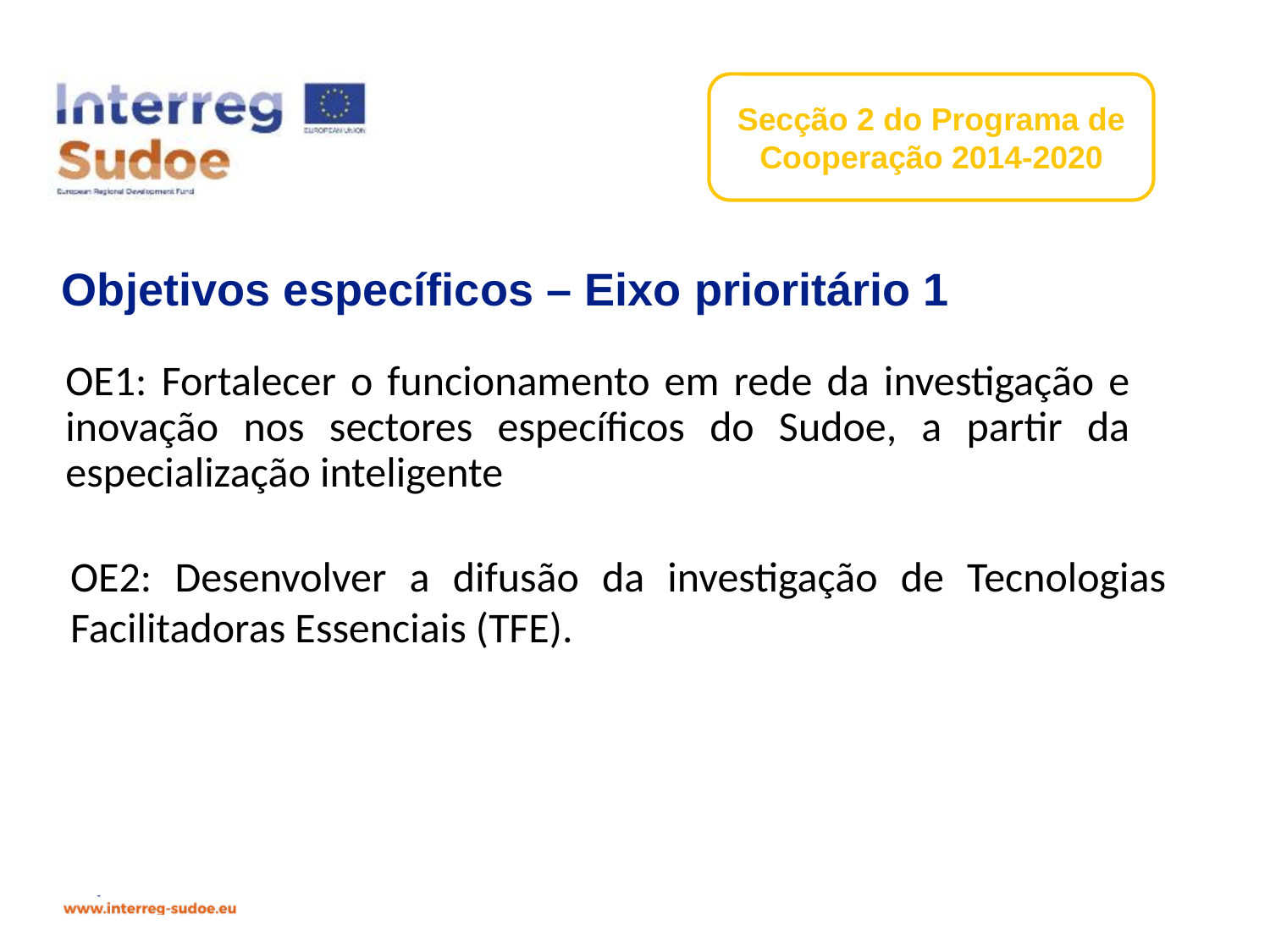

Secção 2 do Programa de Cooperação 2014-2020
# Objetivos específicos – Eixo prioritário 1
OE1: Fortalecer o funcionamento em rede da investigação e inovação nos sectores específicos do Sudoe, a partir da especialização inteligente
OE2: Desenvolver a difusão da investigação de Tecnologias Facilitadoras Essenciais (TFE).